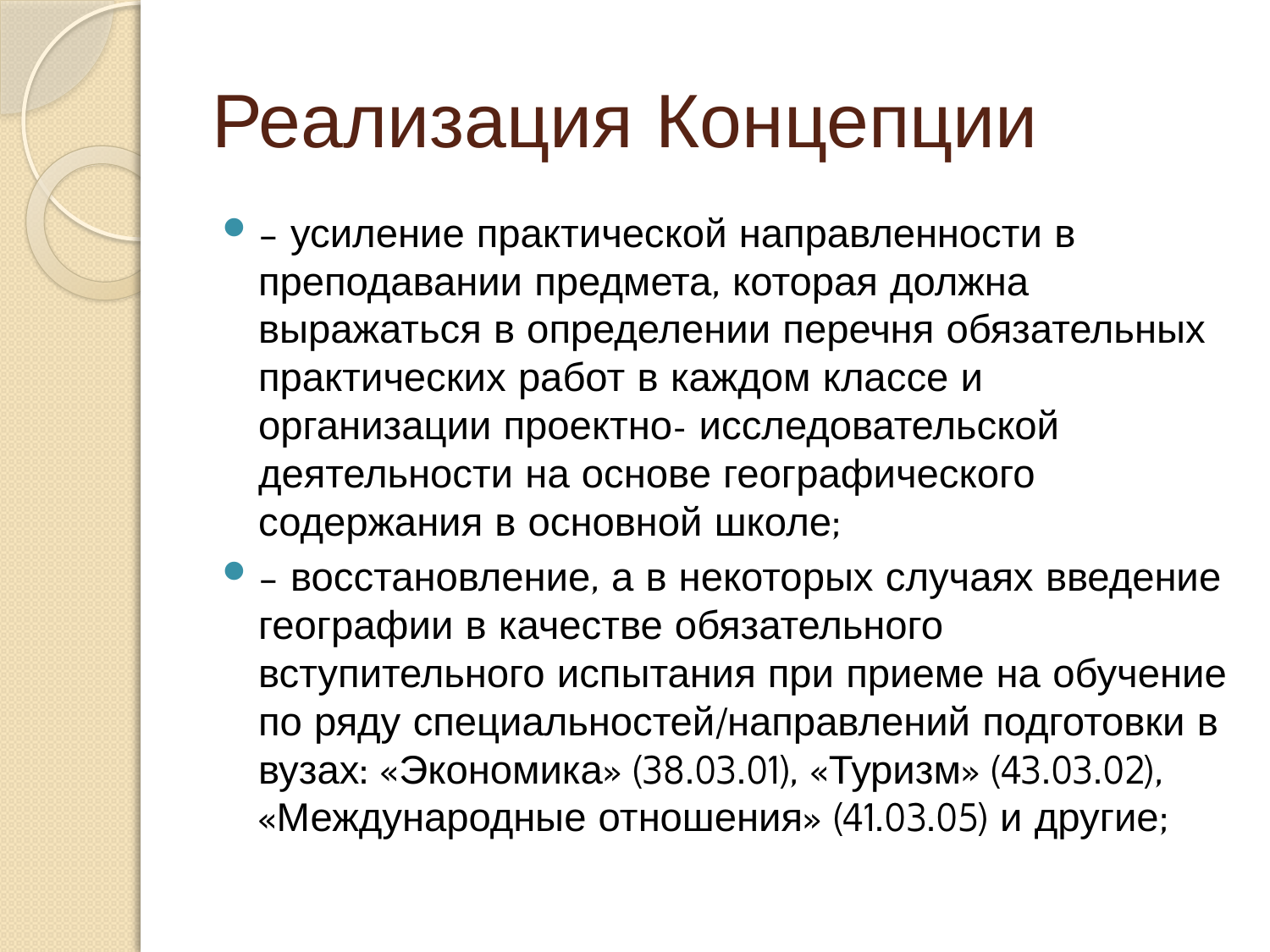

# Реализация Концепции
– усиление практической направленности в преподавании предмета, которая должна выражаться в определении перечня обязательных практических работ в каждом классе и организации проектно- исследовательской деятельности на основе географического содержания в основной школе;
– восстановление, а в некоторых случаях введение географии в качестве обязательного вступительного испытания при приеме на обучение по ряду специальностей/направлений подготовки в вузах: «Экономика» (38.03.01), «Туризм» (43.03.02), «Международные отношения» (41.03.05) и другие;